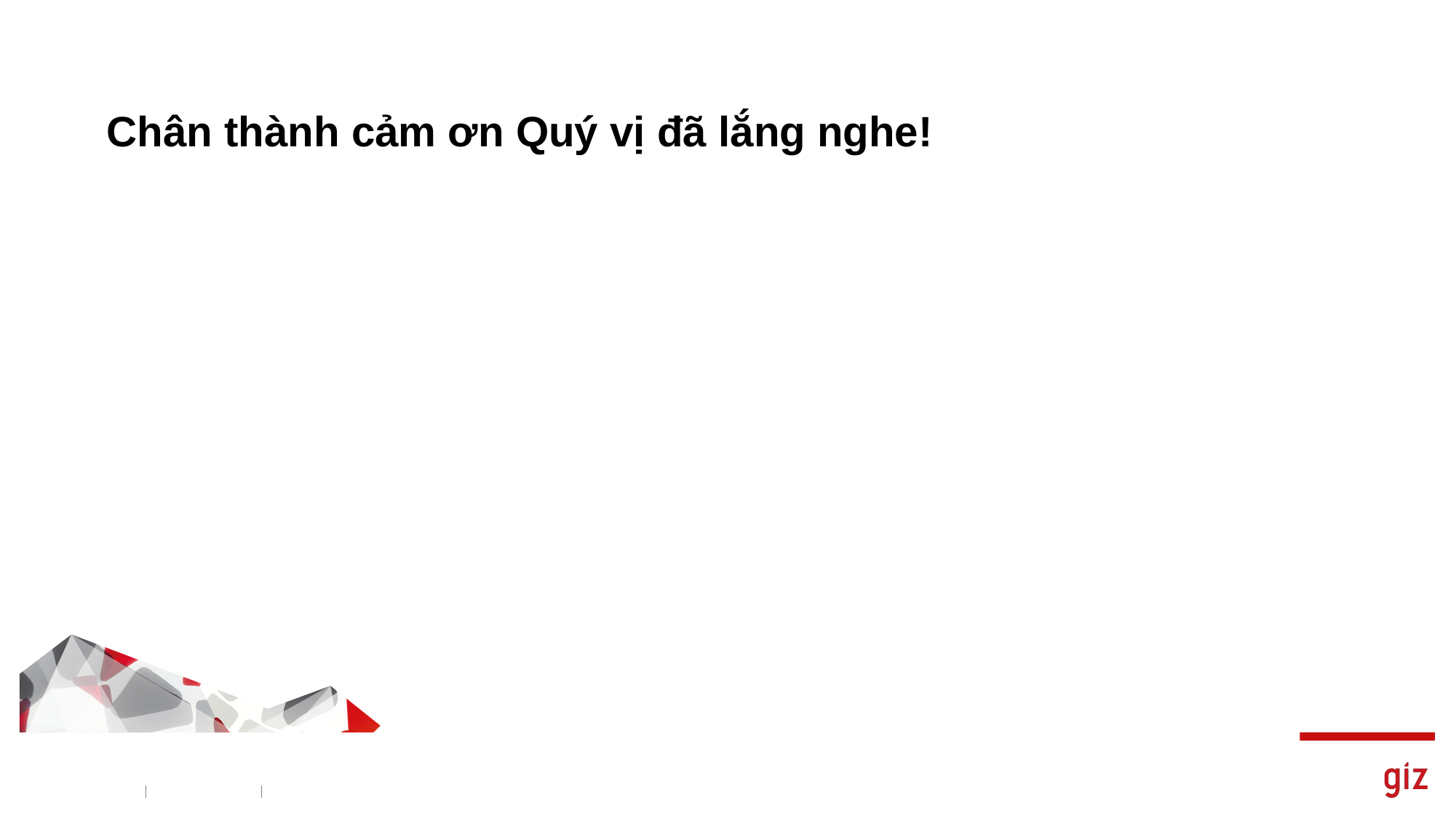

Chân thành cảm ơn Quý vị đã lắng nghe!